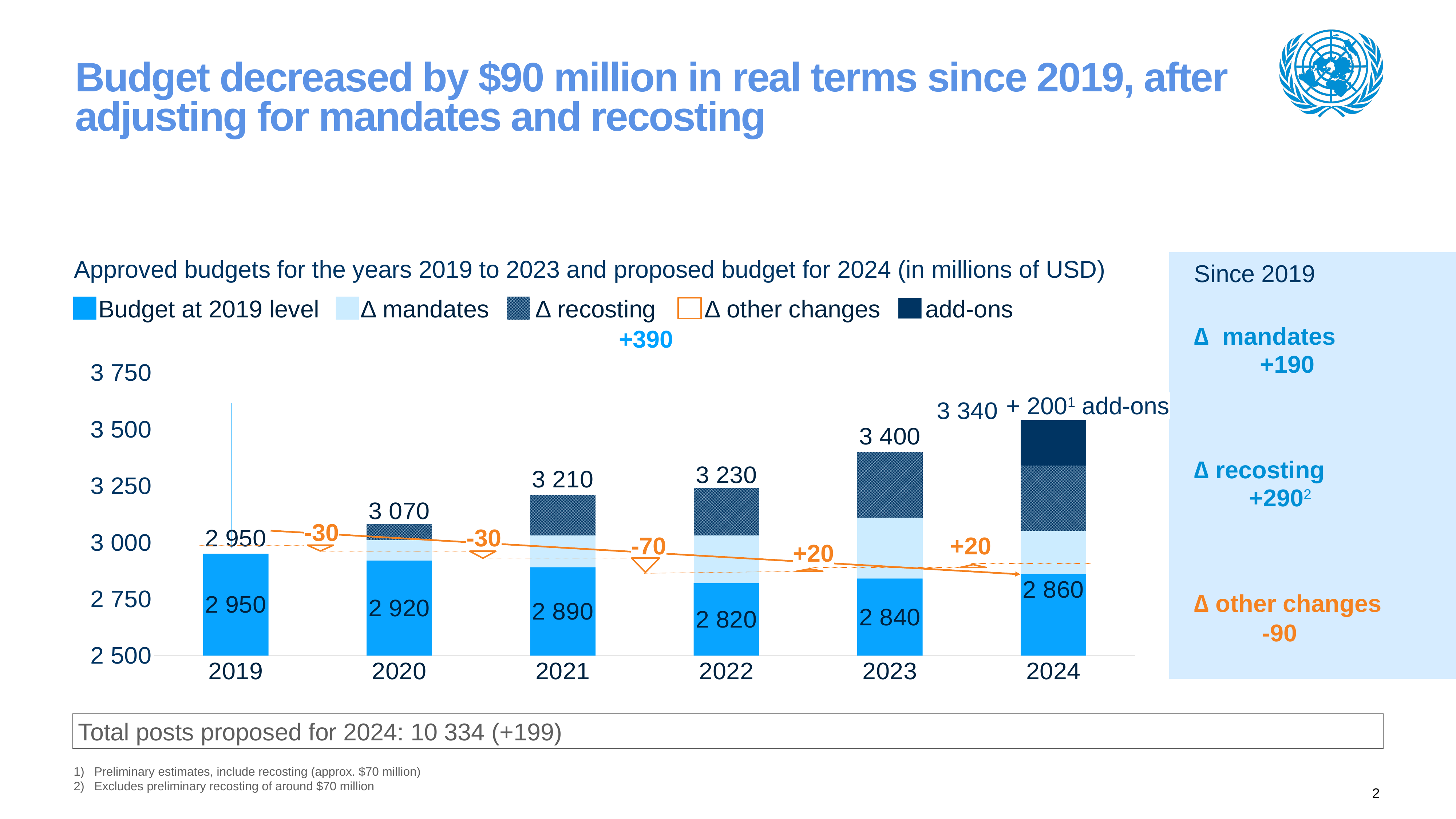

# Budget decreased by $90 million in real terms since 2019, after adjusting for mandates and recosting

 Approved budgets for the years 2019 to 2023 and proposed budget for 2024 (in millions of USD)
Since 2019
Budget at 2019 level

∆ mandates

 ∆ recosting

∆ other changes

add-ons

∆  mandates
+190
+390

### Chart

| Category | Base | New mandates | Recosting | Add-ons | Total |
|---|---|---|---|---|---|
| 2019 | 2950.0 | None | None | None | 2950.0 |
| 2020 | 2920.0 | 90.0 | 70.0 | None | 3070.0 |
| 2021 | 2890.0 | 140.0 | 180.0 | None | 3210.0 |
| 2022 | 2820.0 | 210.0 | 210.0 | None | 3230.0 |
| 2023 | 2840.0 | 270.0 | 290.0 | None | 3400.0 |
| 2024 | 2860.0 | 190.0 | 290.0 | 200.0 | 3340.0 |
+ 2001 add-ons
∆ recosting
+2902
-30
-30
-70
+20
+20

∆ other changes
-90
Total posts proposed for 2024: 10 334 (+199)
Preliminary estimates, include recosting (approx. $70 million)
Excludes preliminary recosting of around $70 million
2